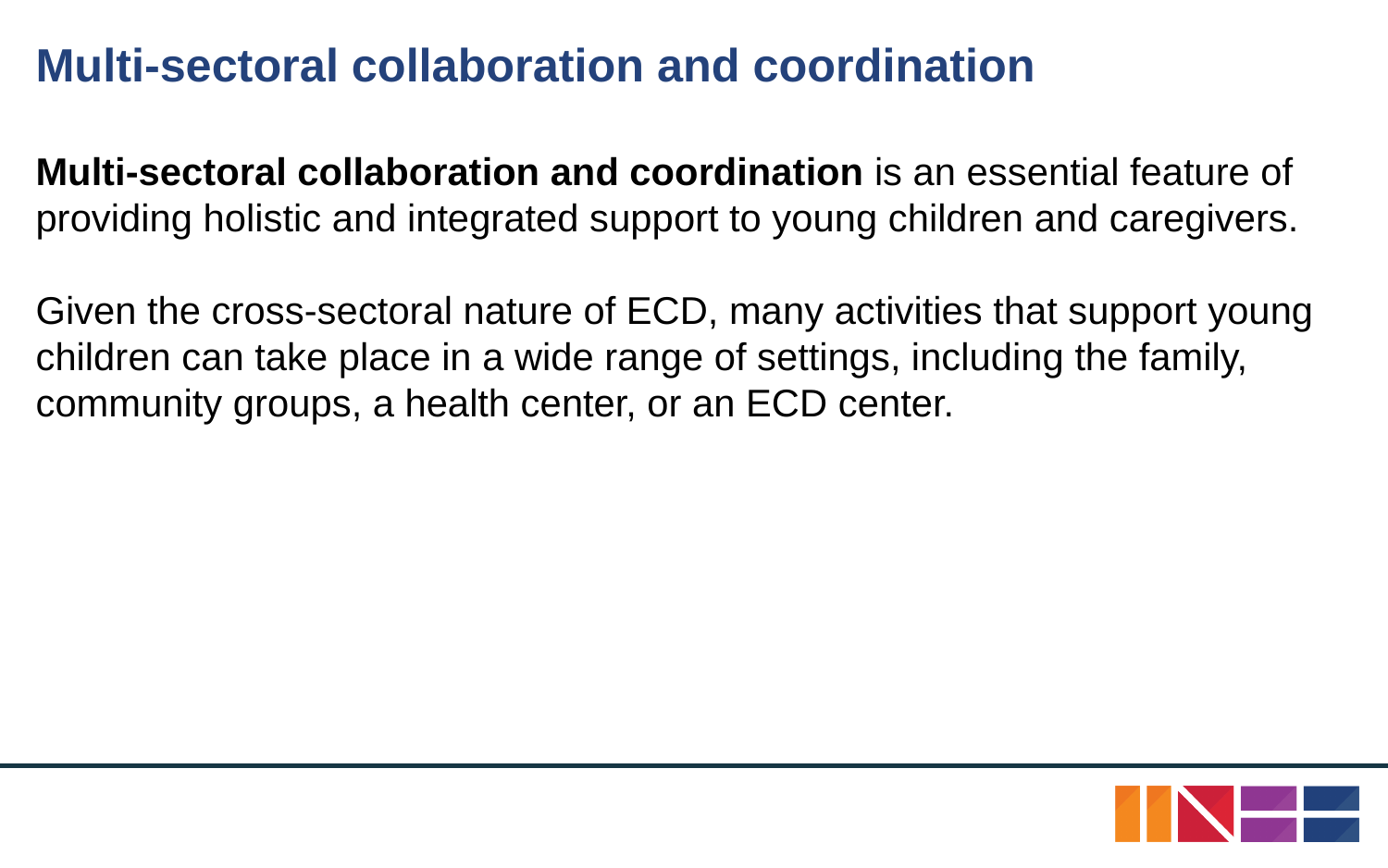

# Multi-sectoral collaboration and coordination

Multi-sectoral collaboration and coordination is an essential feature of providing holistic and integrated support to young children and caregivers.

Given the cross-sectoral nature of ECD, many activities that support young children can take place in a wide range of settings, including the family, community groups, a health center, or an ECD center.